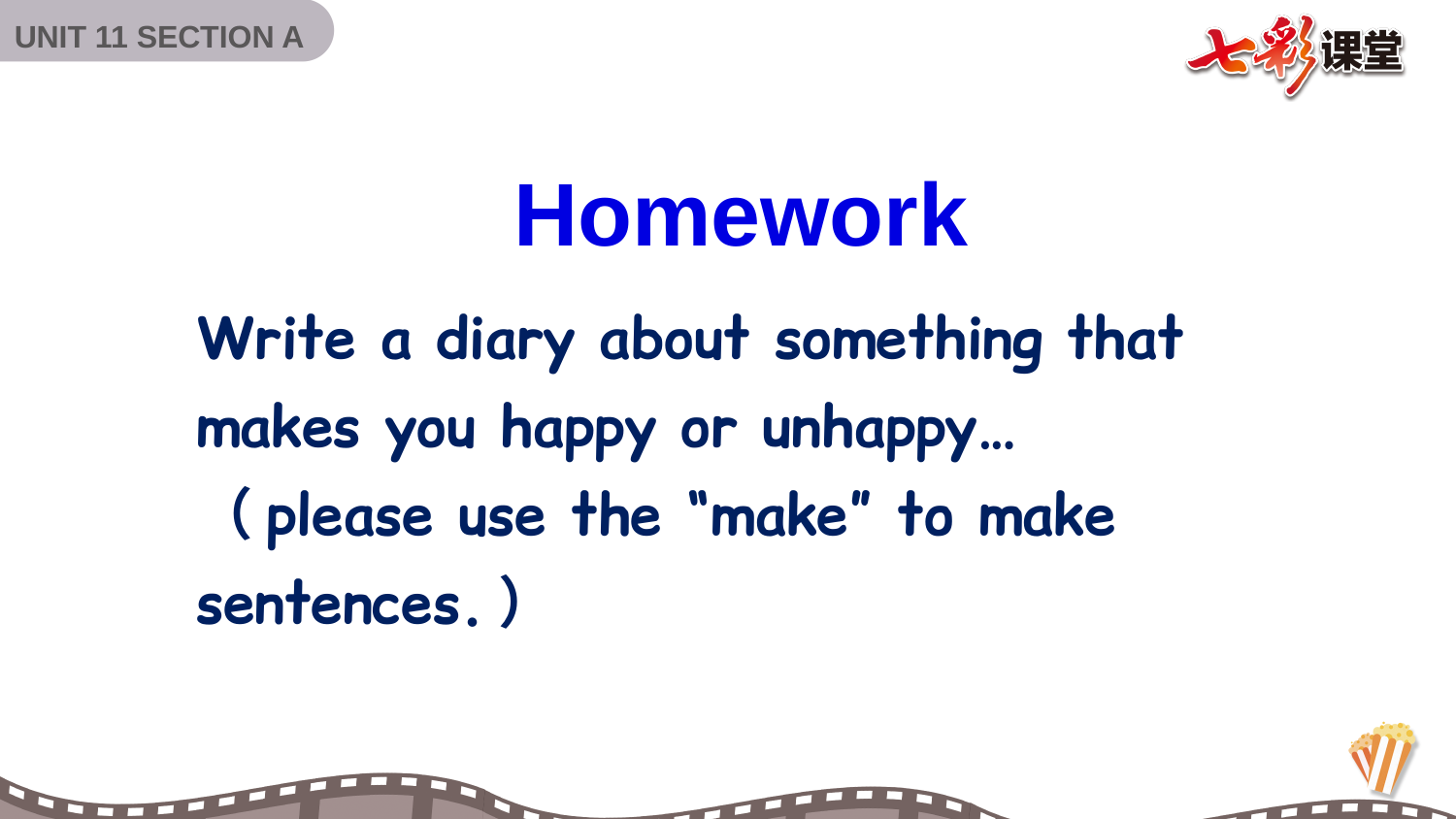

Homework
Write a diary about something that makes you happy or unhappy…
（please use the “make” to make sentences.）